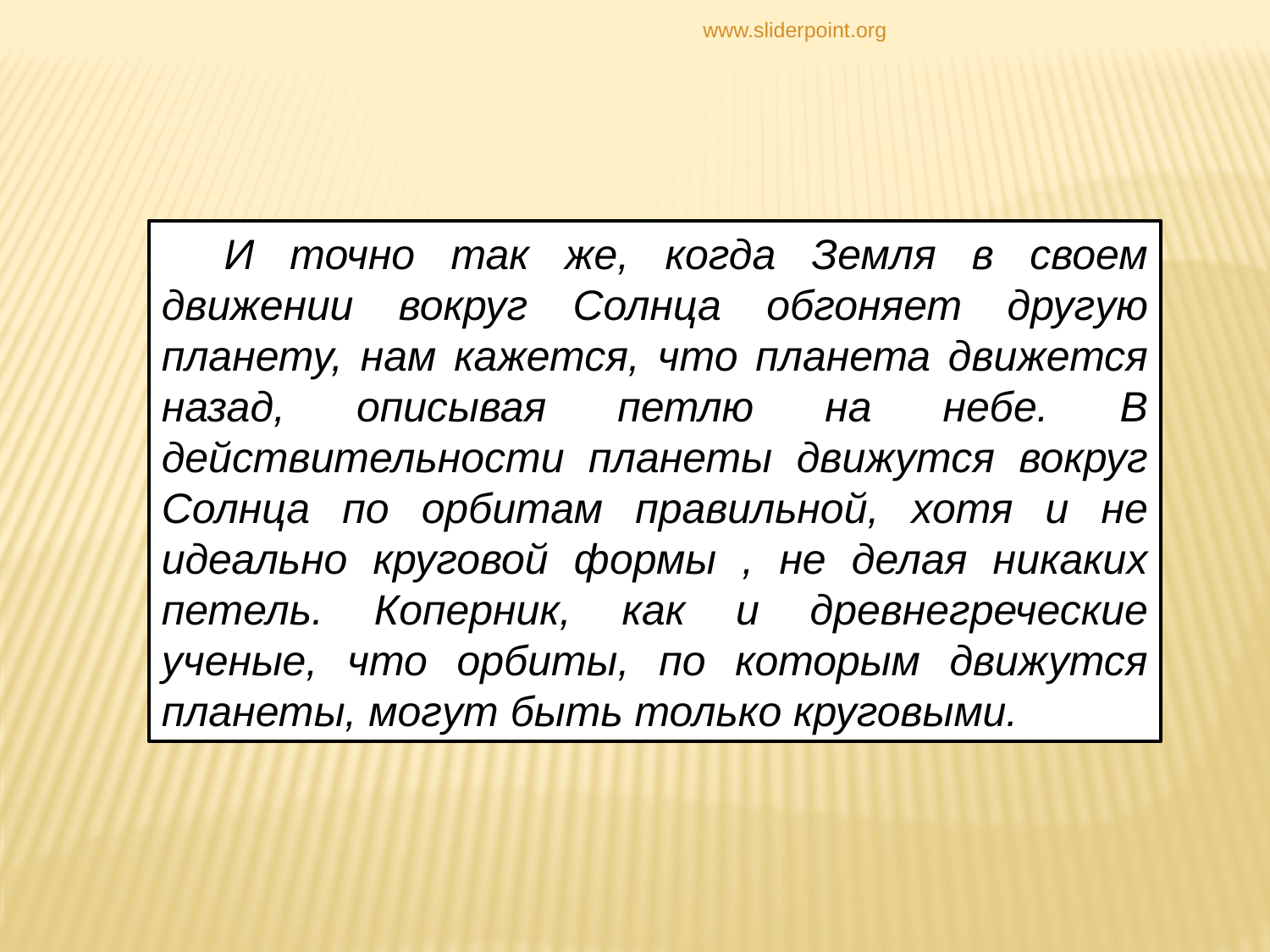

www.sliderpoint.org
И точно так же, когда Земля в своем движении вокруг Солнца обгоняет другую планету, нам кажется, что планета движется назад, описывая петлю на небе. В действительности планеты движутся вокруг Солнца по орбитам правильной, хотя и не идеально круговой формы , не делая никаких петель. Коперник, как и древнегреческие ученые, что орбиты, по которым движутся планеты, могут быть только круговыми.